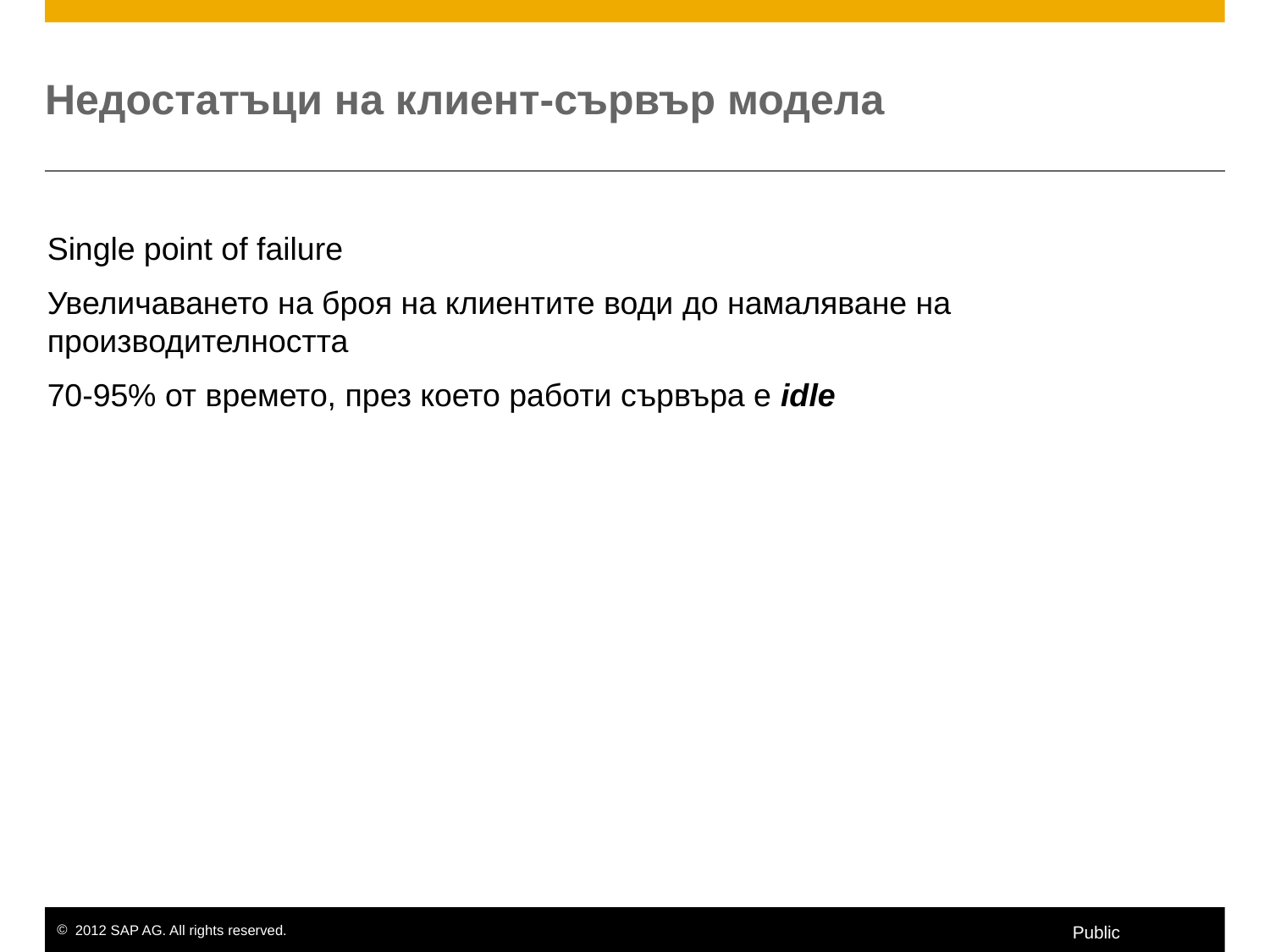

# Недостатъци на клиент-сървър модела
Single point of failure
Увеличаването на броя на клиентите води до намаляване на производителността
70-95% от времето, през което работи сървъра е idle